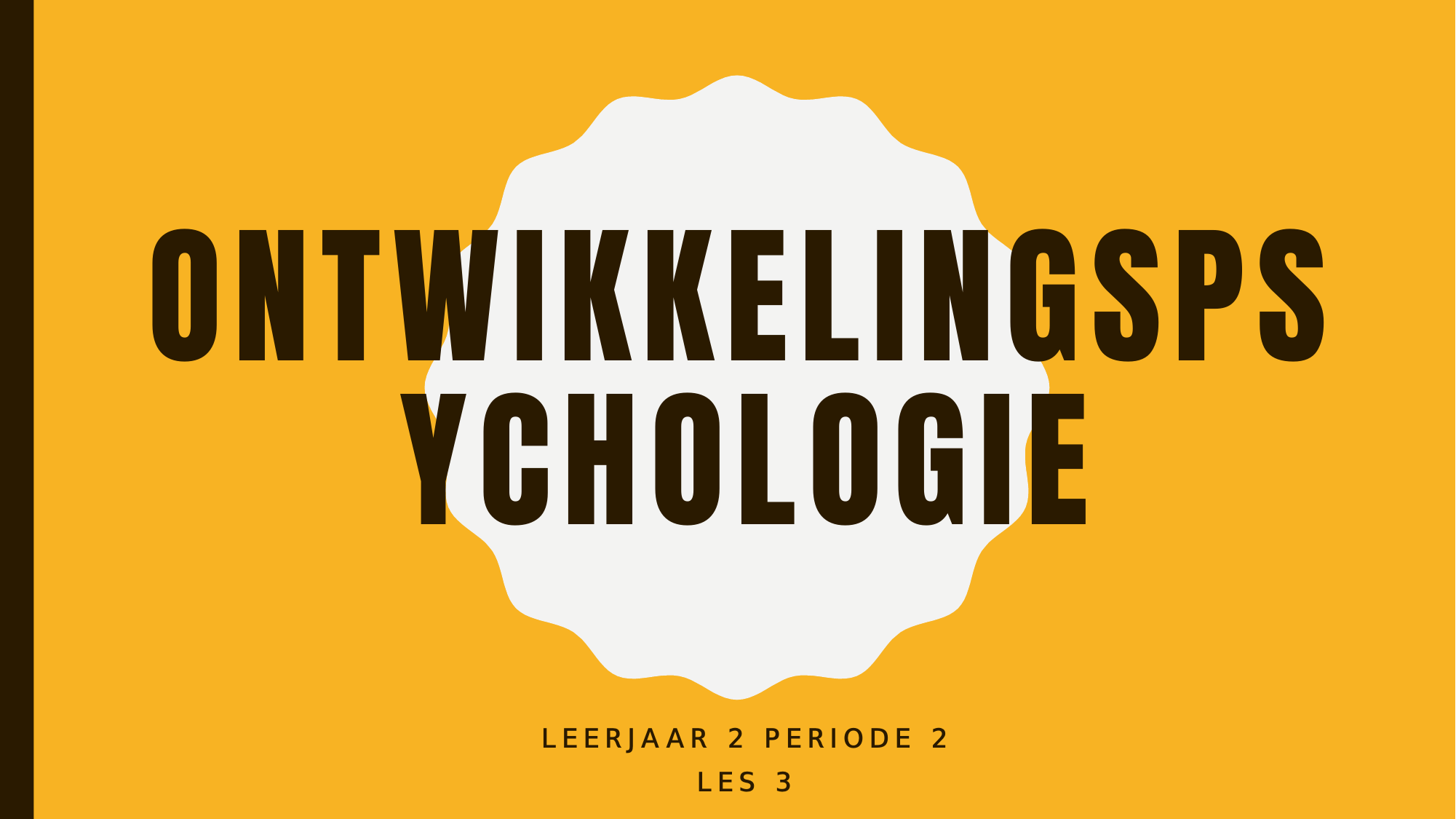

# ontwikkelingspsychologie
Leerjaar 2 periode 2
Les 3